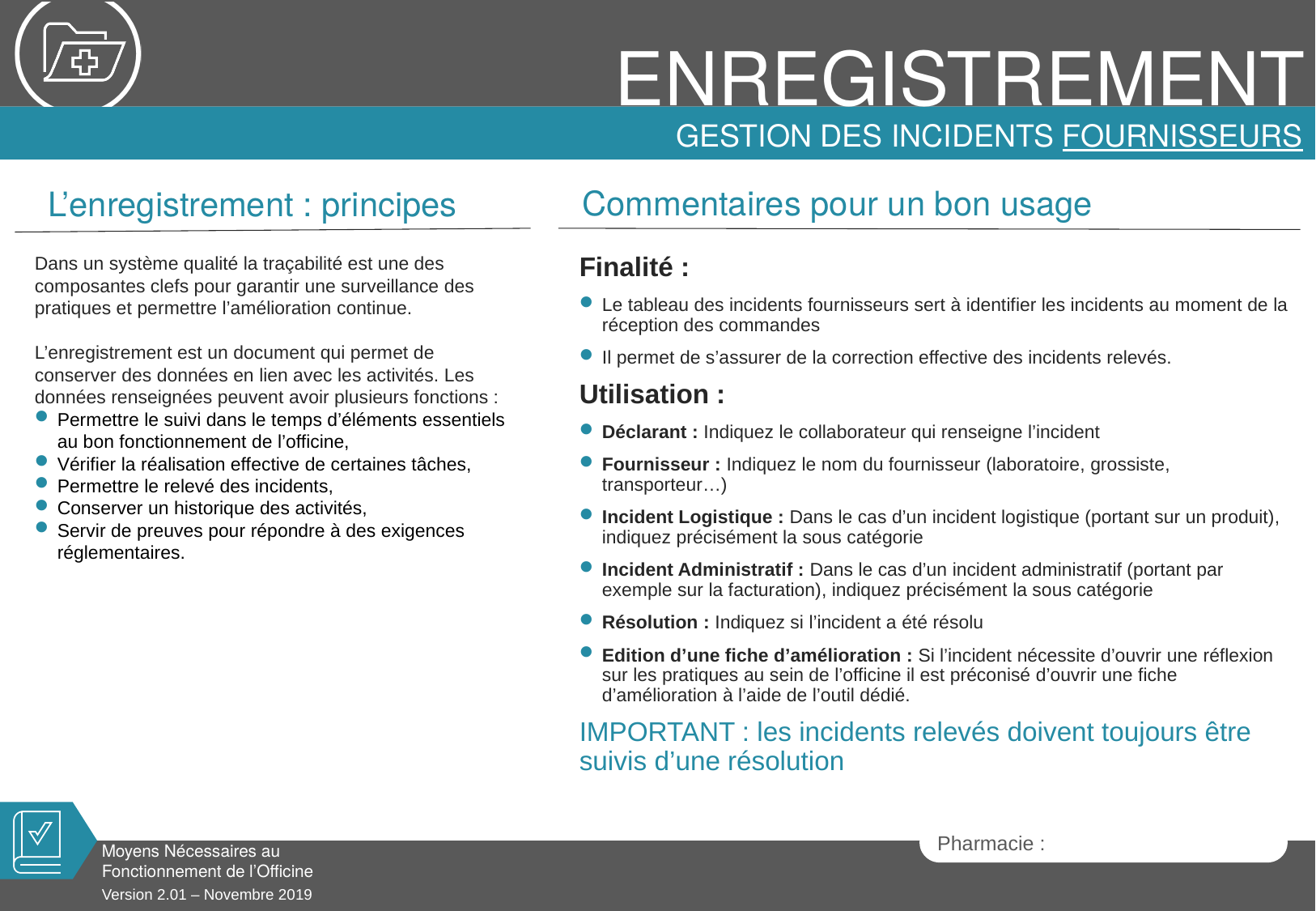

# Gestion des incidents Fournisseurs
Finalité :
Le tableau des incidents fournisseurs sert à identifier les incidents au moment de la réception des commandes
Il permet de s’assurer de la correction effective des incidents relevés.
Utilisation :
Déclarant : Indiquez le collaborateur qui renseigne l’incident
Fournisseur : Indiquez le nom du fournisseur (laboratoire, grossiste, transporteur…)
Incident Logistique : Dans le cas d’un incident logistique (portant sur un produit), indiquez précisément la sous catégorie
Incident Administratif : Dans le cas d’un incident administratif (portant par exemple sur la facturation), indiquez précisément la sous catégorie
Résolution : Indiquez si l’incident a été résolu
Edition d’une fiche d’amélioration : Si l’incident nécessite d’ouvrir une réflexion sur les pratiques au sein de l’officine il est préconisé d’ouvrir une fiche d’amélioration à l’aide de l’outil dédié.
IMPORTANT : les incidents relevés doivent toujours être suivis d’une résolution